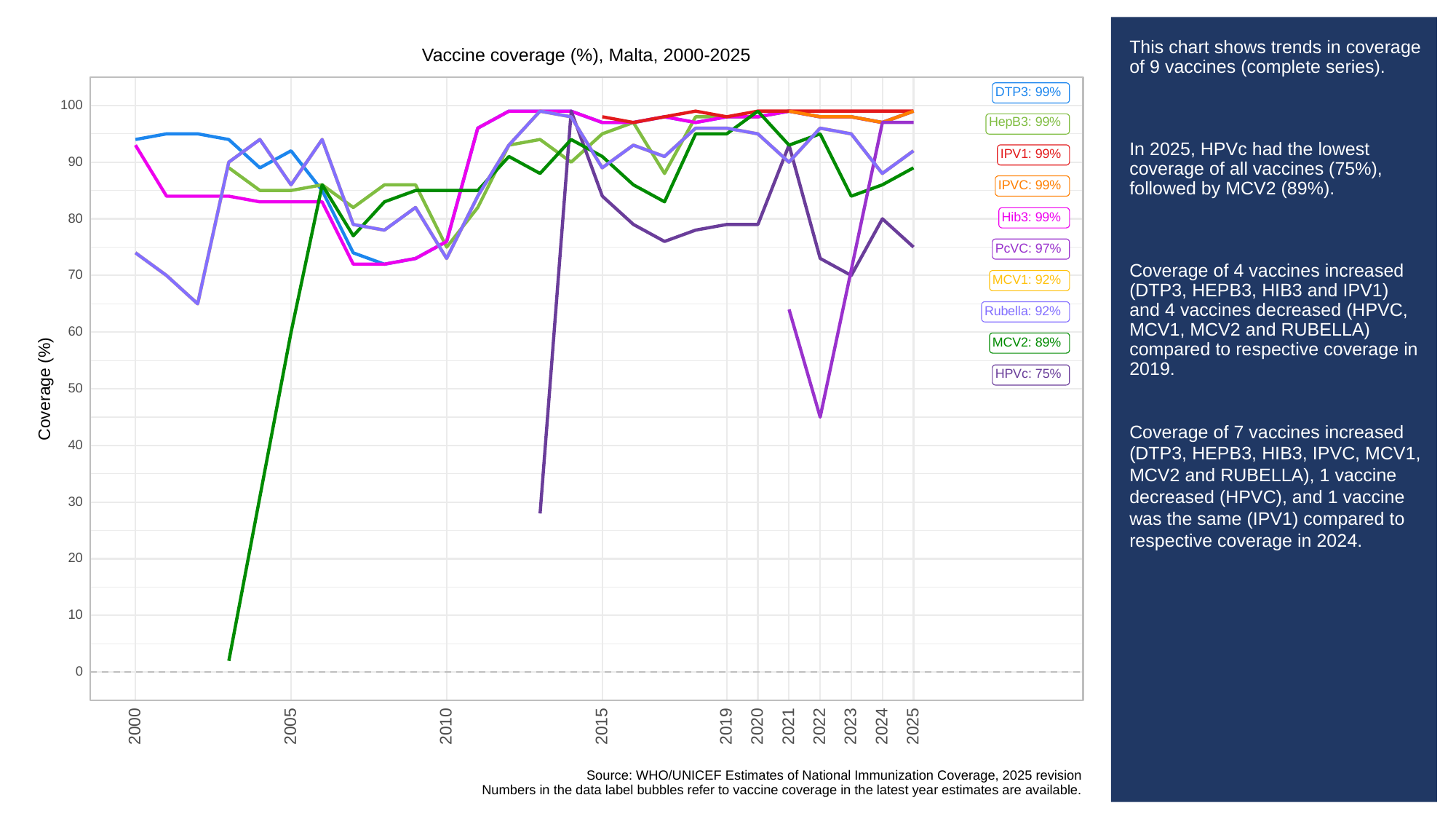

# This chart shows trends in coverage of 9 vaccines (complete series).

In 2025, HPVc had the lowest coverage of all vaccines (75%), followed by MCV2 (89%).

Coverage of 4 vaccines increased (DTP3, HEPB3, HIB3 and IPV1) and 4 vaccines decreased (HPVC, MCV1, MCV2 and RUBELLA) compared to respective coverage in 2019.

Coverage of 7 vaccines increased (DTP3, HEPB3, HIB3, IPVC, MCV1, MCV2 and RUBELLA), 1 vaccine decreased (HPVC), and 1 vaccine was the same (IPV1) compared to respective coverage in 2024.

Vaccine coverage (%), Malta, 2000-2025

DTP3: 99%

100

HepB3: 99%

IPV1: 99%

90

IPVC: 99%

Hib3: 99%
80

PcVC: 97%

70

MCV1: 92%

Rubella: 92%
60

MCV2: 89%

HPVc: 75%
Coverage (%)
50

40

30

20

10

0

2023
2000
2005
2010
2015
2019
2020
2021
2022
2024
2025
Source: WHO/UNICEF Estimates of National Immunization Coverage, 2025 revision
Numbers in the data label bubbles refer to vaccine coverage in the latest year estimates are available.